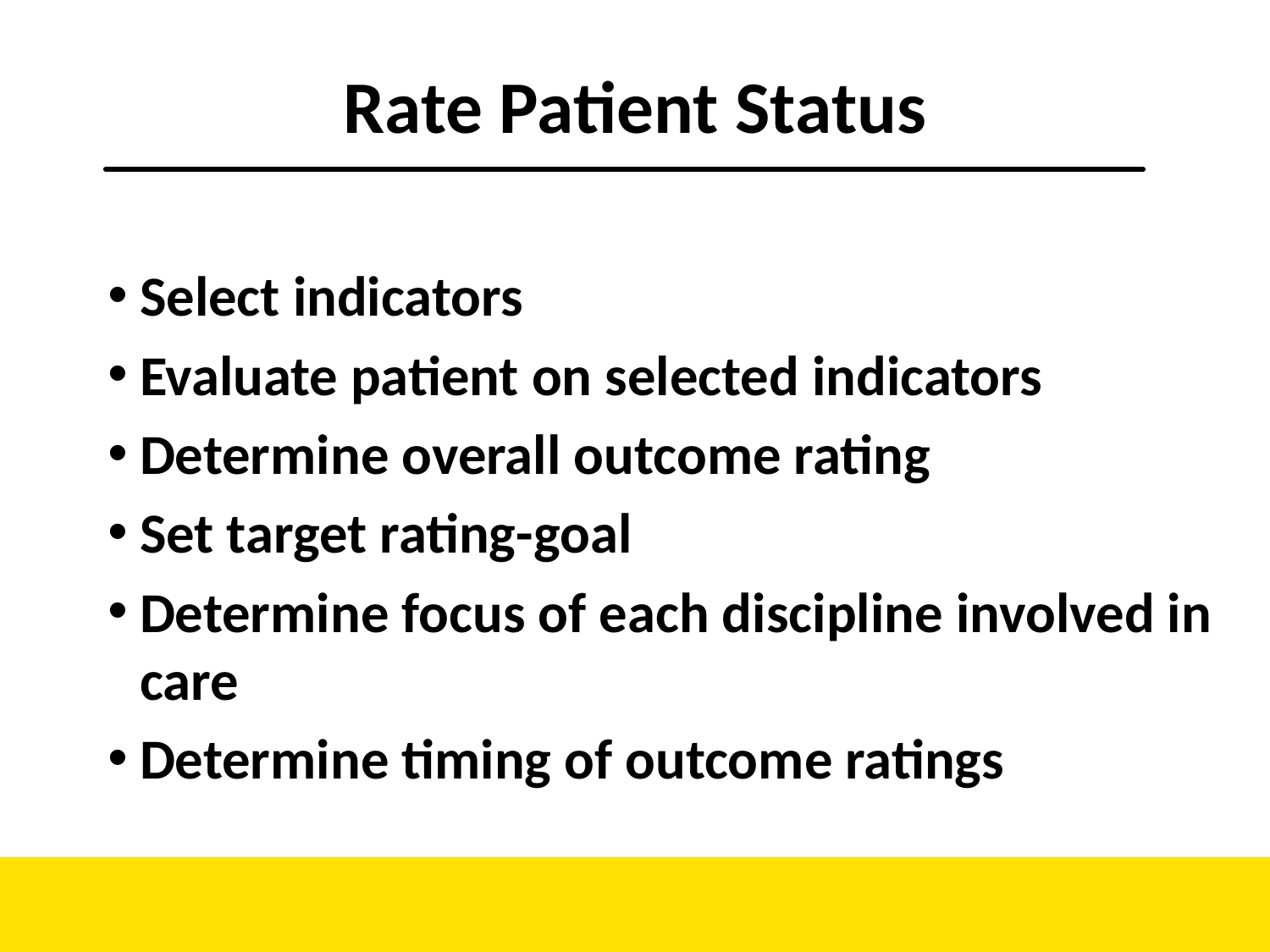

# Rate Patient Status
Select indicators
Evaluate patient on selected indicators
Determine overall outcome rating
Set target rating-goal
Determine focus of each discipline involved in care
Determine timing of outcome ratings